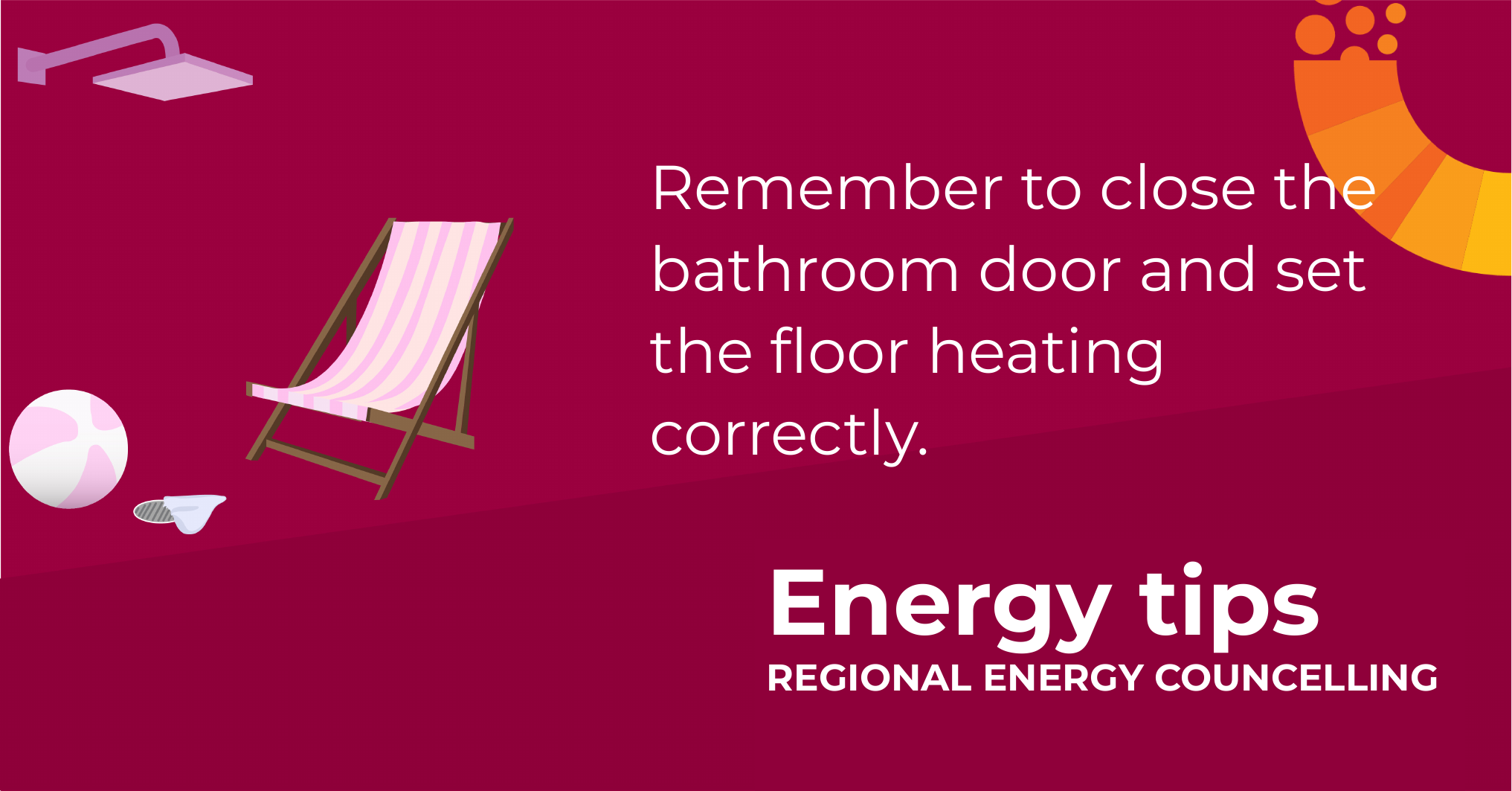

Remember to close the bathroom door and set the floor heating correctly.
Energy tips
REGIONAL ENERGY COUNCELLING